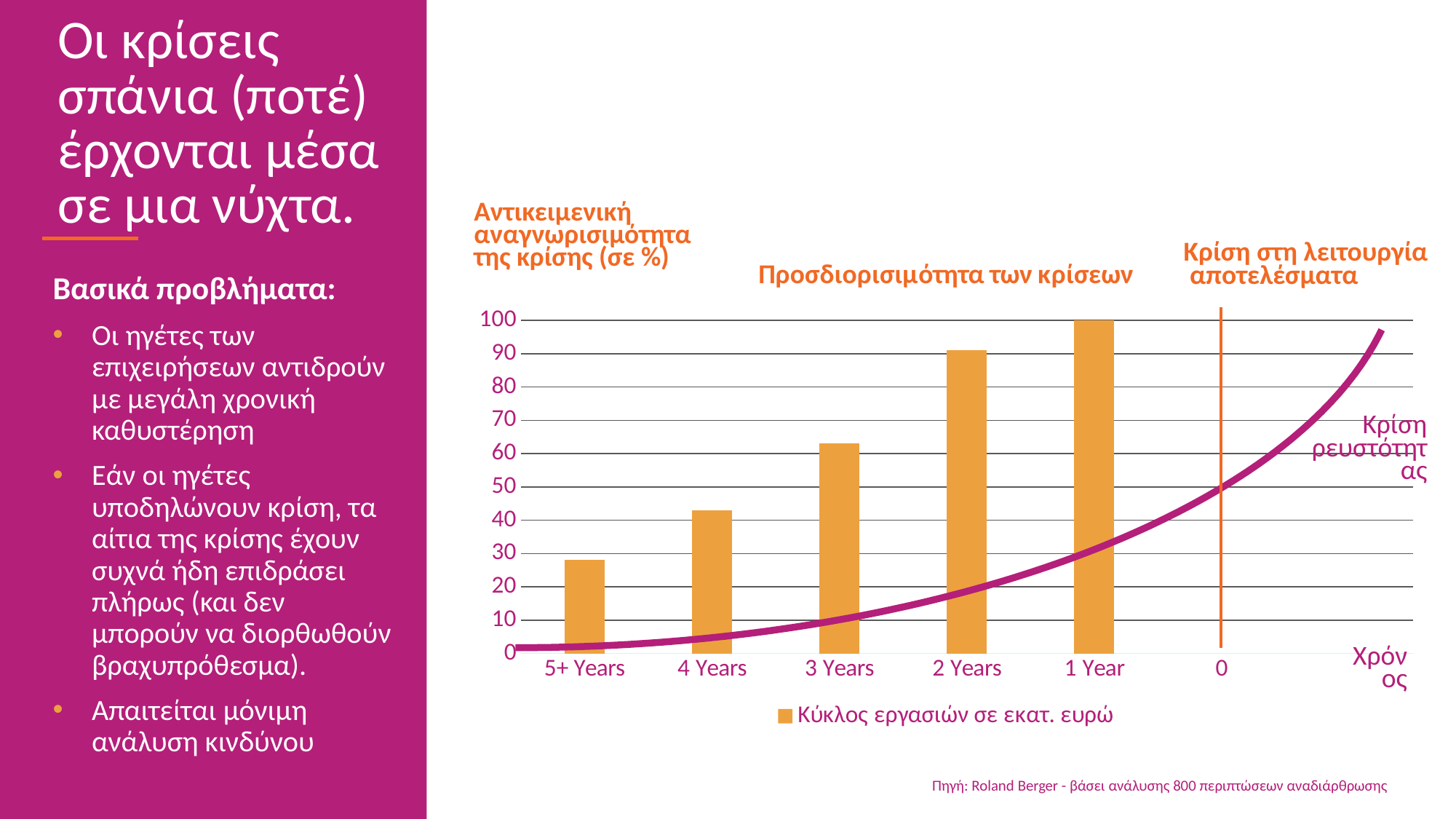

Οι κρίσεις σπάνια (ποτέ) έρχονται μέσα σε μια νύχτα.

Αντικειμενική αναγνωρισιμότητα
της κρίσης (σε %)

### Chart: Προσδιορισιμότητα των κρίσεων

| Category | Κύκλος εργασιών σε εκατ. ευρώ |
|---|---|
| 5+ Years | 28.0 |
| 4 Years | 43.0 |
| 3 Years | 63.0 |
| 2 Years | 91.0 |
| 1 Year | 100.0 |
| 0 | None |
Κρίση στη λειτουργία
 αποτελέσματα
Βασικά προβλήματα:
Οι ηγέτες των επιχειρήσεων αντιδρούν με μεγάλη χρονική καθυστέρηση
Εάν οι ηγέτες υποδηλώνουν κρίση, τα αίτια της κρίσης έχουν συχνά ήδη επιδράσει πλήρως (και δεν μπορούν να διορθωθούν βραχυπρόθεσμα).
Απαιτείται μόνιμη ανάλυση κινδύνου

Κρίση ρευστότητας
Χρόνος

Πηγή: Roland Berger - βάσει ανάλυσης 800 περιπτώσεων αναδιάρθρωσης